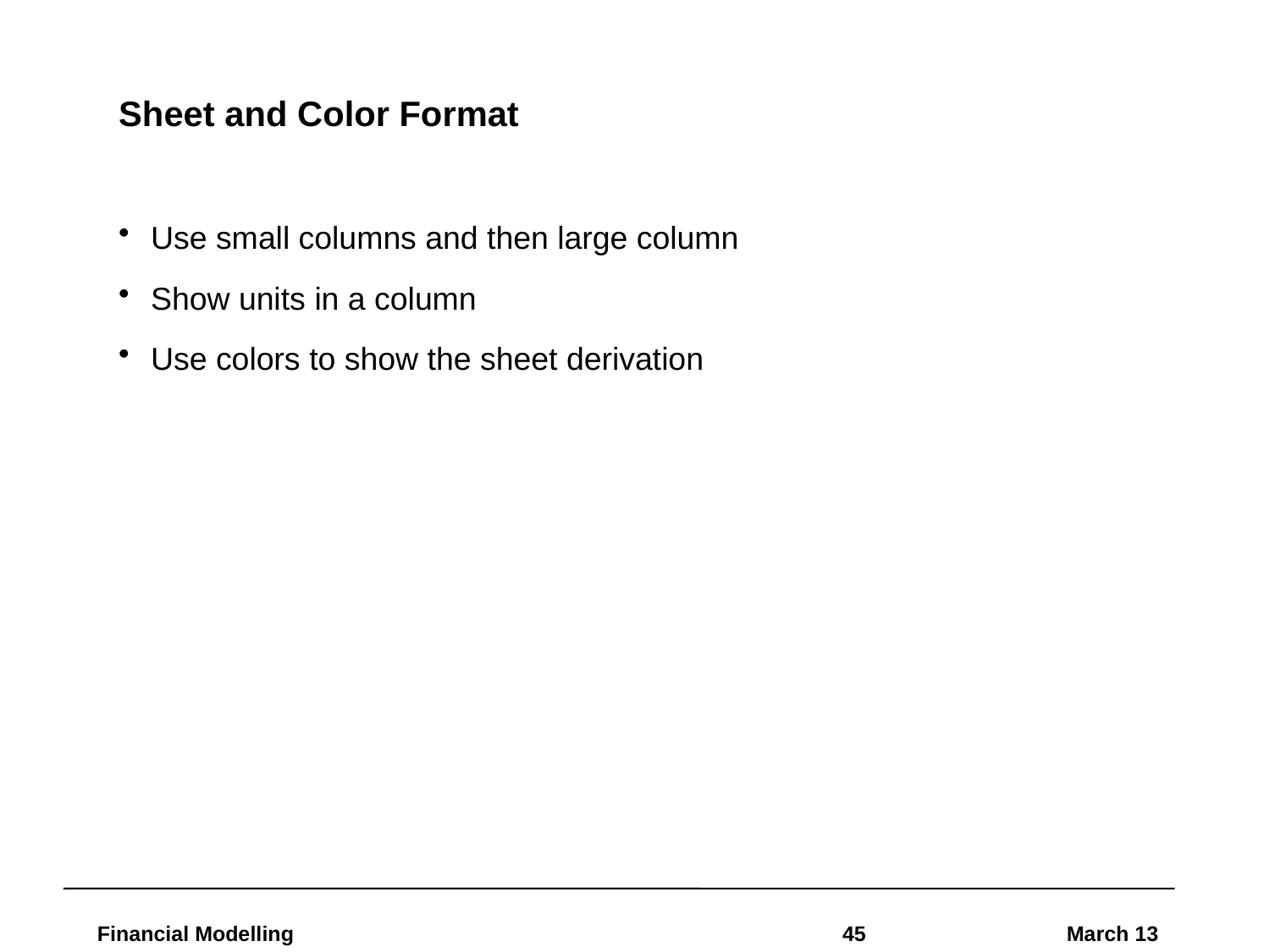

# Sheet and Color Format
Use small columns and then large column
Show units in a column
Use colors to show the sheet derivation